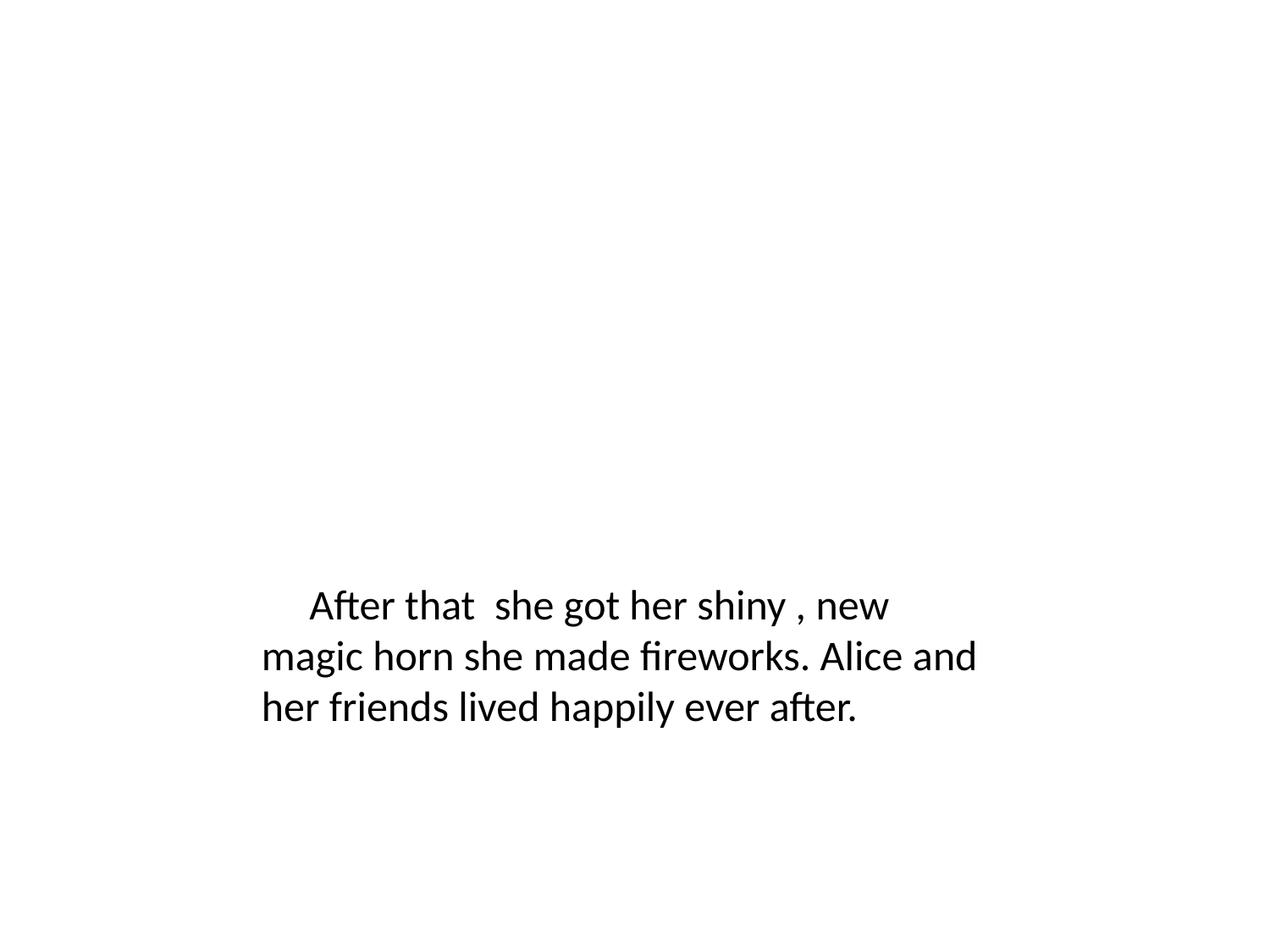

After that  she got her shiny , new magic horn she made fireworks. Alice and her friends lived happily ever after.